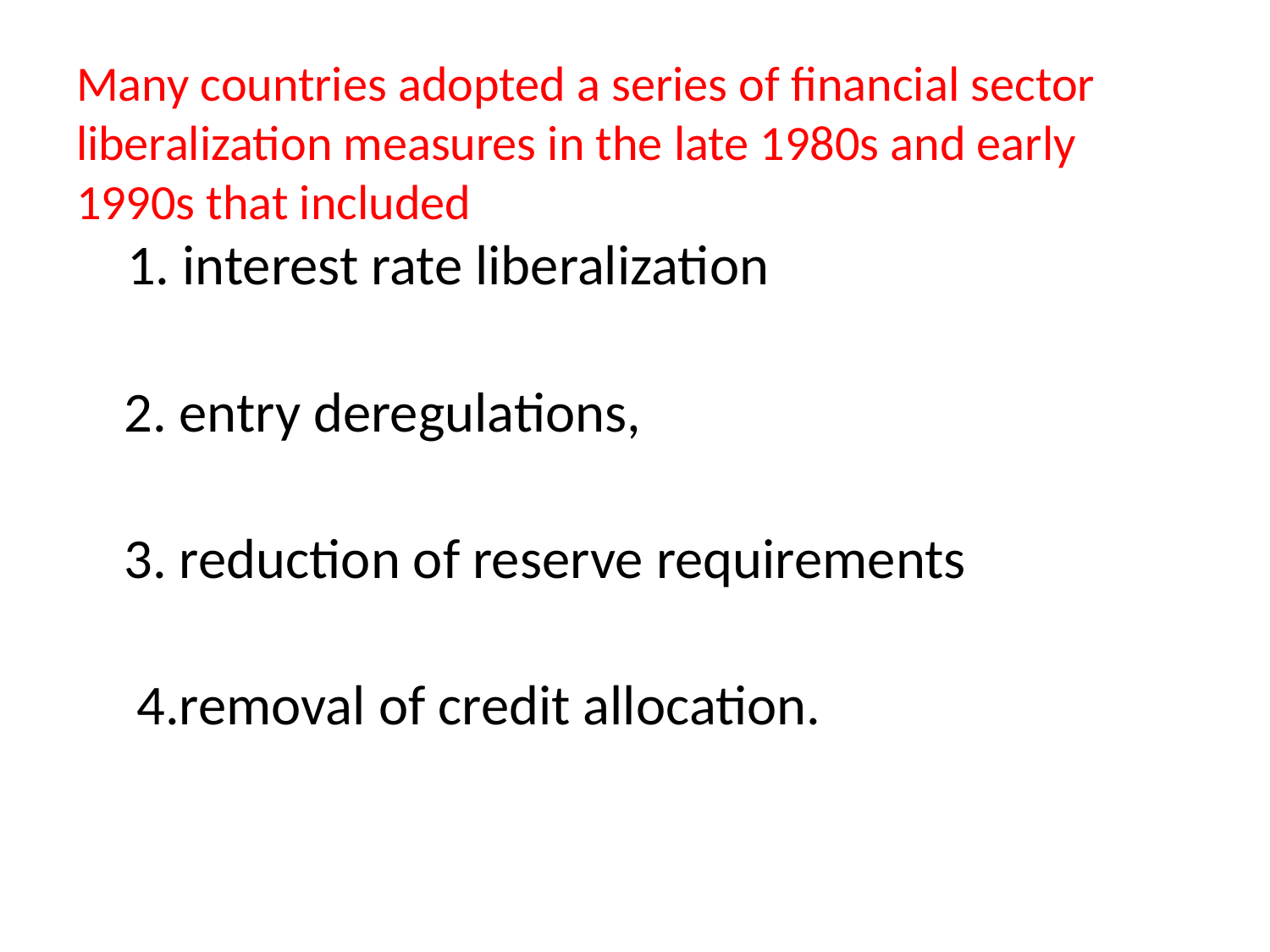

# Many countries adopted a series of financial sector liberalization measures in the late 1980s and early 1990s that included
    1. interest rate liberalization
2. entry deregulations,
3. reduction of reserve requirements
 4.removal of credit allocation.